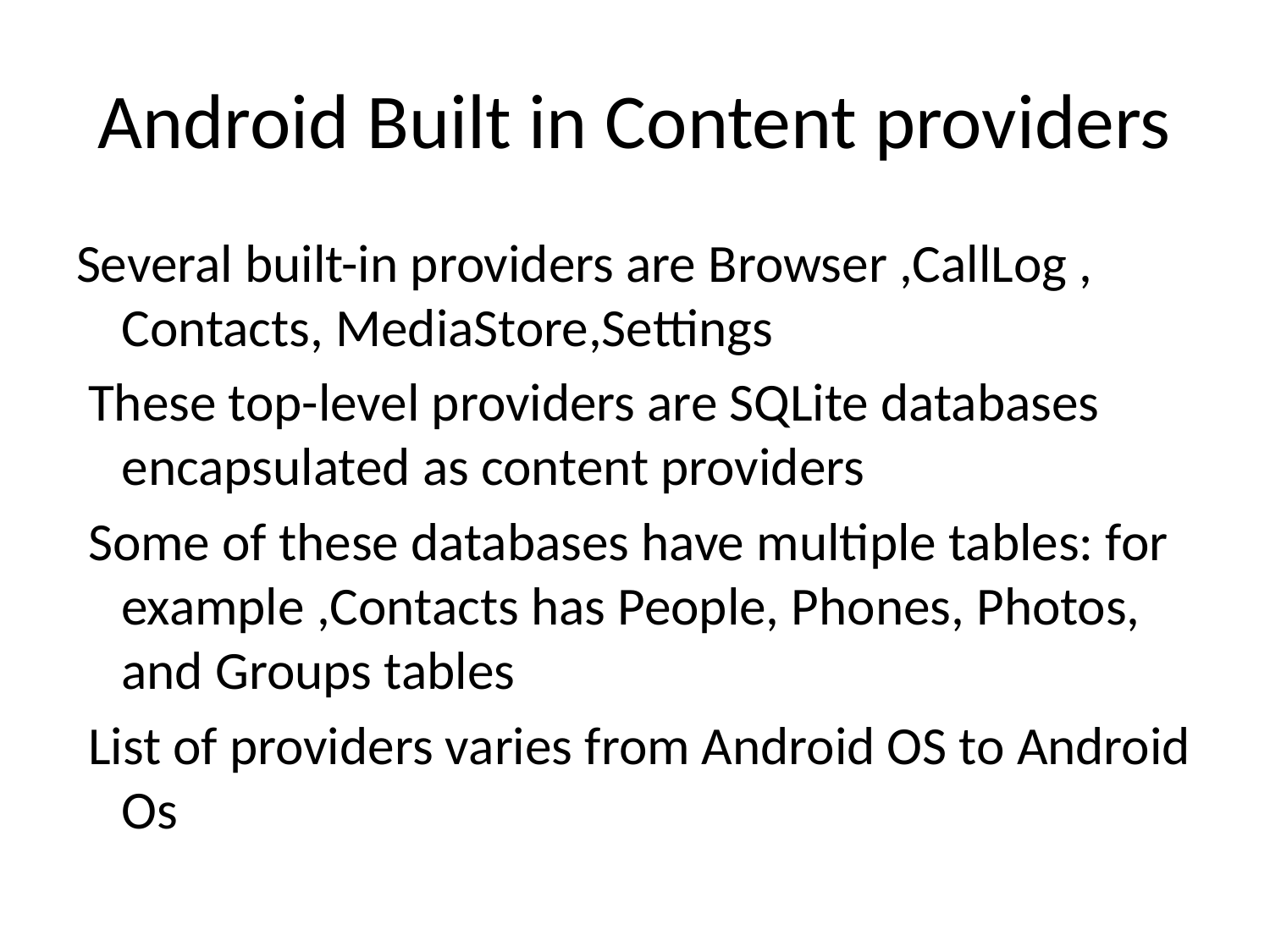

# Android Built in Content providers
Several built-in providers are Browser ,CallLog , Contacts, MediaStore,Settings
 These top-level providers are SQLite databases encapsulated as content providers
 Some of these databases have multiple tables: for example ,Contacts has People, Phones, Photos, and Groups tables
 List of providers varies from Android OS to Android Os